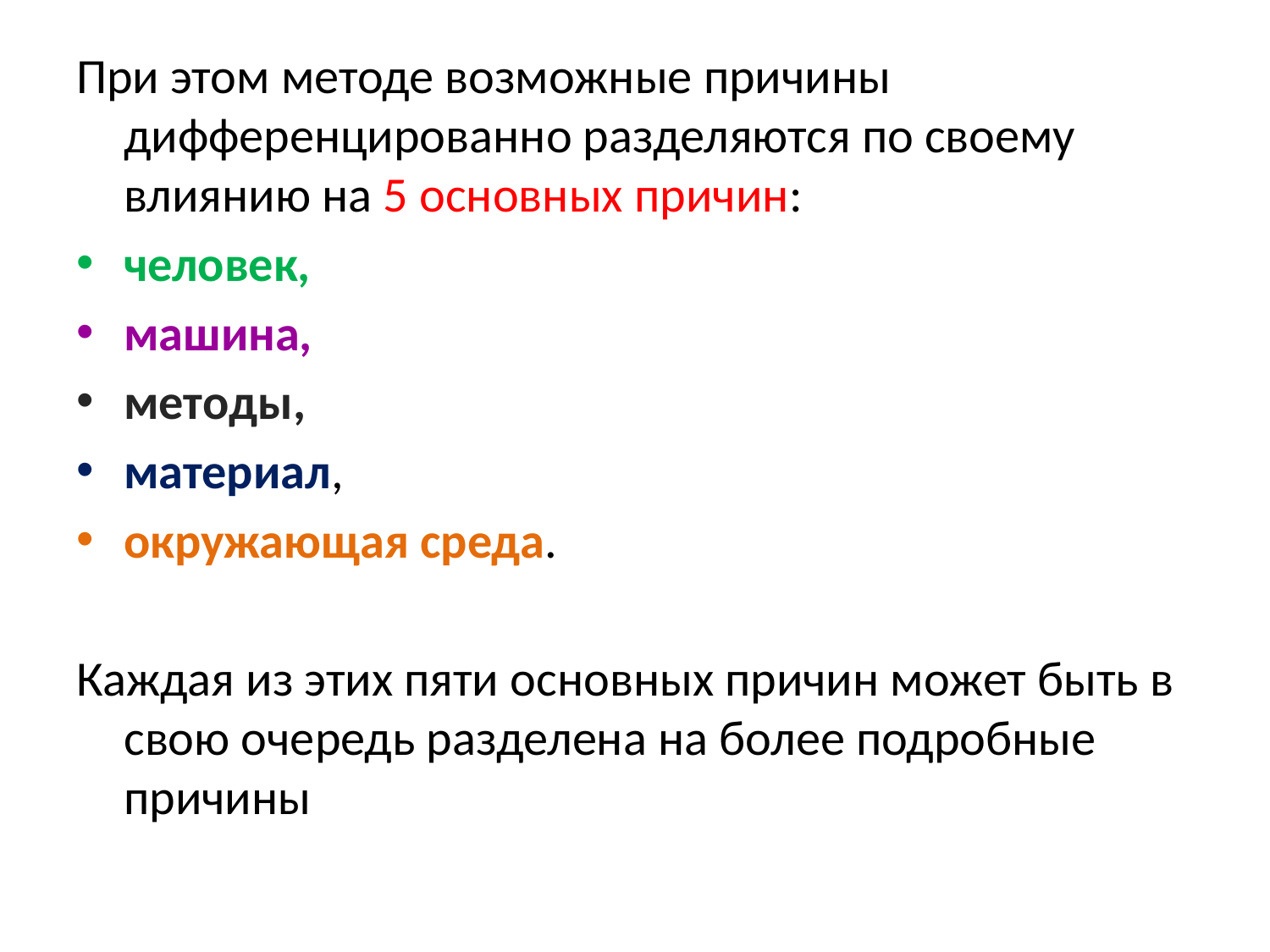

# При этом методе возможные причины дифференцированно разделяются по своему влиянию на 5 основных причин:
человек,
машина,
методы,
материал,
окружающая среда.

Каждая из этих пяти основных причин может быть в свою очередь разделена на более подробные причины